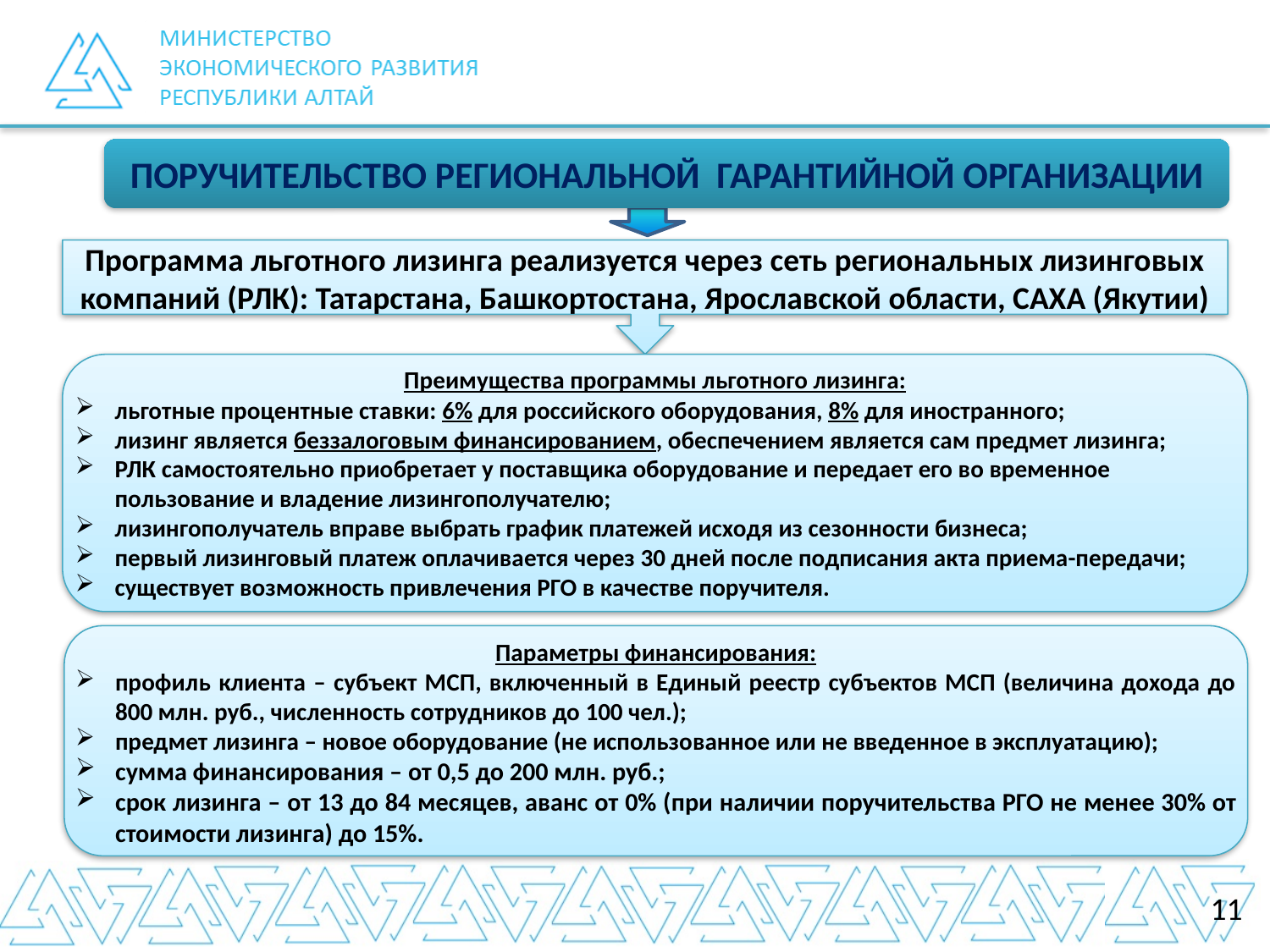

ПОРУЧИТЕЛЬСТВО РЕГИОНАЛЬНОЙ  ГАРАНТИЙНОЙ ОРГАНИЗАЦИИ

Программа льготного лизинга реализуется через сеть региональных лизинговых компаний (РЛК): Татарстана, Башкортостана, Ярославской области, САХА (Якутии)
Преимущества программы льготного лизинга:
льготные процентные ставки: 6% для российского оборудования, 8% для иностранного;
лизинг является беззалоговым финансированием, обеспечением является сам предмет лизинга;
РЛК самостоятельно приобретает у поставщика оборудование и передает его во временное пользование и владение лизингополучателю;
лизингополучатель вправе выбрать график платежей исходя из сезонности бизнеса;
первый лизинговый платеж оплачивается через 30 дней после подписания акта приема-передачи;
существует возможность привлечения РГО в качестве поручителя.

Параметры финансирования:
профиль клиента – субъект МСП, включенный в Единый реестр субъектов МСП (величина дохода до 800 млн. руб., численность сотрудников до 100 чел.);
предмет лизинга – новое оборудование (не использованное или не введенное в эксплуатацию);
сумма финансирования – от 0,5 до 200 млн. руб.;
срок лизинга – от 13 до 84 месяцев, аванс от 0% (при наличии поручительства РГО не менее 30% от стоимости лизинга) до 15%.

11